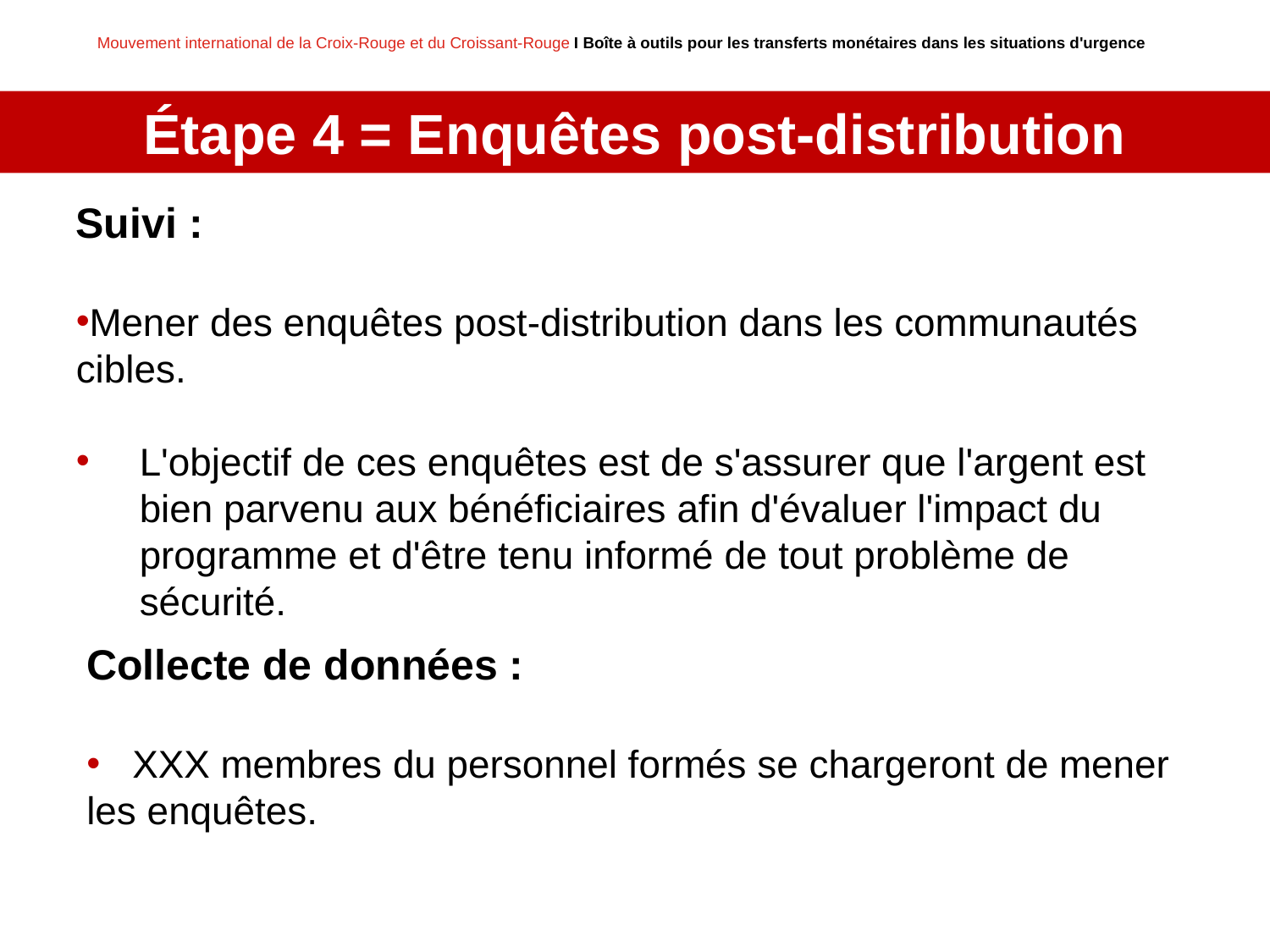

# Étape 4 = Enquêtes post-distribution
Suivi :

Mener des enquêtes post-distribution dans les communautés cibles.

L'objectif de ces enquêtes est de s'assurer que l'argent est bien parvenu aux bénéficiaires afin d'évaluer l'impact du programme et d'être tenu informé de tout problème de sécurité.

Collecte de données :

   XXX membres du personnel formés se chargeront de mener les enquêtes.